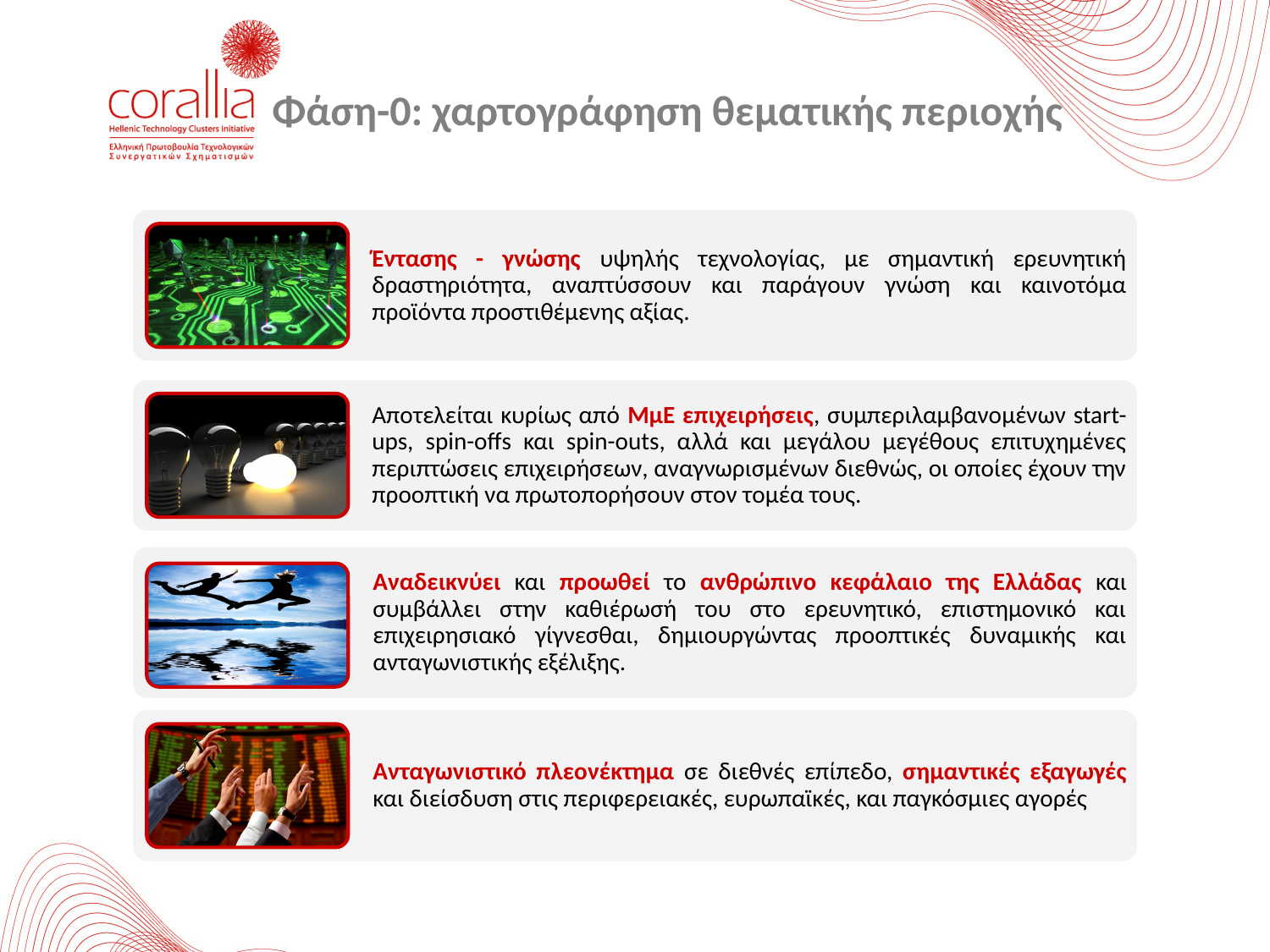

# Φάση-0: χαρτογράφηση θεματικής περιοχής
Έντασης - γνώσης υψηλής τεχνολογίας, με σημαντική ερευνητική δραστηριότητα, αναπτύσσουν και παράγουν γνώση και καινοτόμα προϊόντα προστιθέμενης αξίας.
Αποτελείται κυρίως από ΜμΕ επιχειρήσεις, συμπεριλαμβανομένων start-ups, spin-offs και spin-outs, αλλά και μεγάλου μεγέθους επιτυχημένες περιπτώσεις επιχειρήσεων, αναγνωρισμένων διεθνώς, οι οποίες έχουν την προοπτική να πρωτοπορήσουν στον τομέα τους.
Αναδεικνύει και προωθεί το ανθρώπινο κεφάλαιο της Ελλάδας και συμβάλλει στην καθιέρωσή του στο ερευνητικό, επιστημονικό και επιχειρησιακό γίγνεσθαι, δημιουργώντας προοπτικές δυναμικής και ανταγωνιστικής εξέλιξης.
Ανταγωνιστικό πλεονέκτημα σε διεθνές επίπεδο, σημαντικές εξαγωγές και διείσδυση στις περιφερειακές, ευρωπαϊκές, και παγκόσμιες αγορές